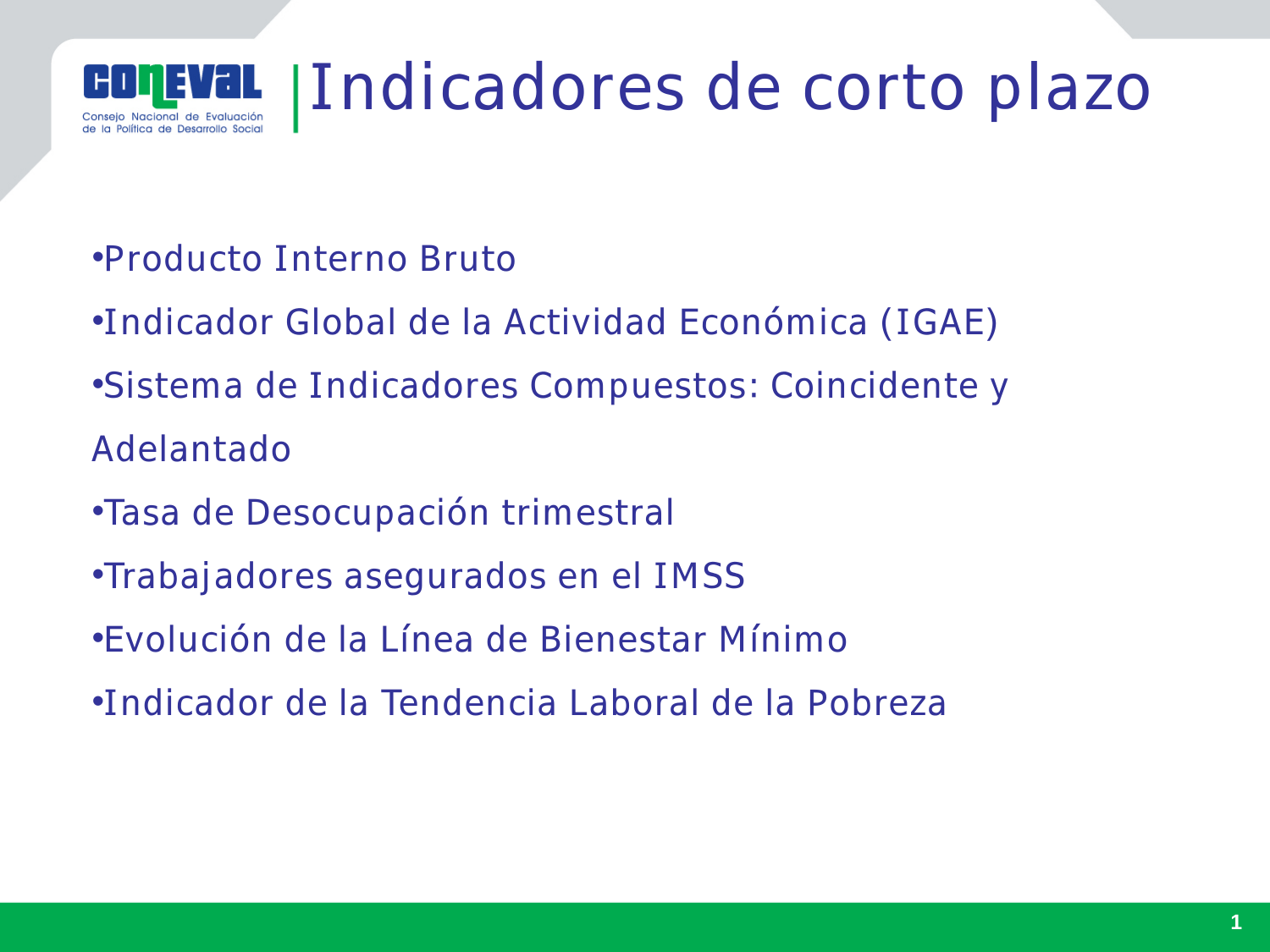

Indicadores de corto plazo
Producto Interno Bruto
Indicador Global de la Actividad Económica (IGAE)
Sistema de Indicadores Compuestos: Coincidente y Adelantado
Tasa de Desocupación trimestral
Trabajadores asegurados en el IMSS
Evolución de la Línea de Bienestar Mínimo
Indicador de la Tendencia Laboral de la Pobreza

1